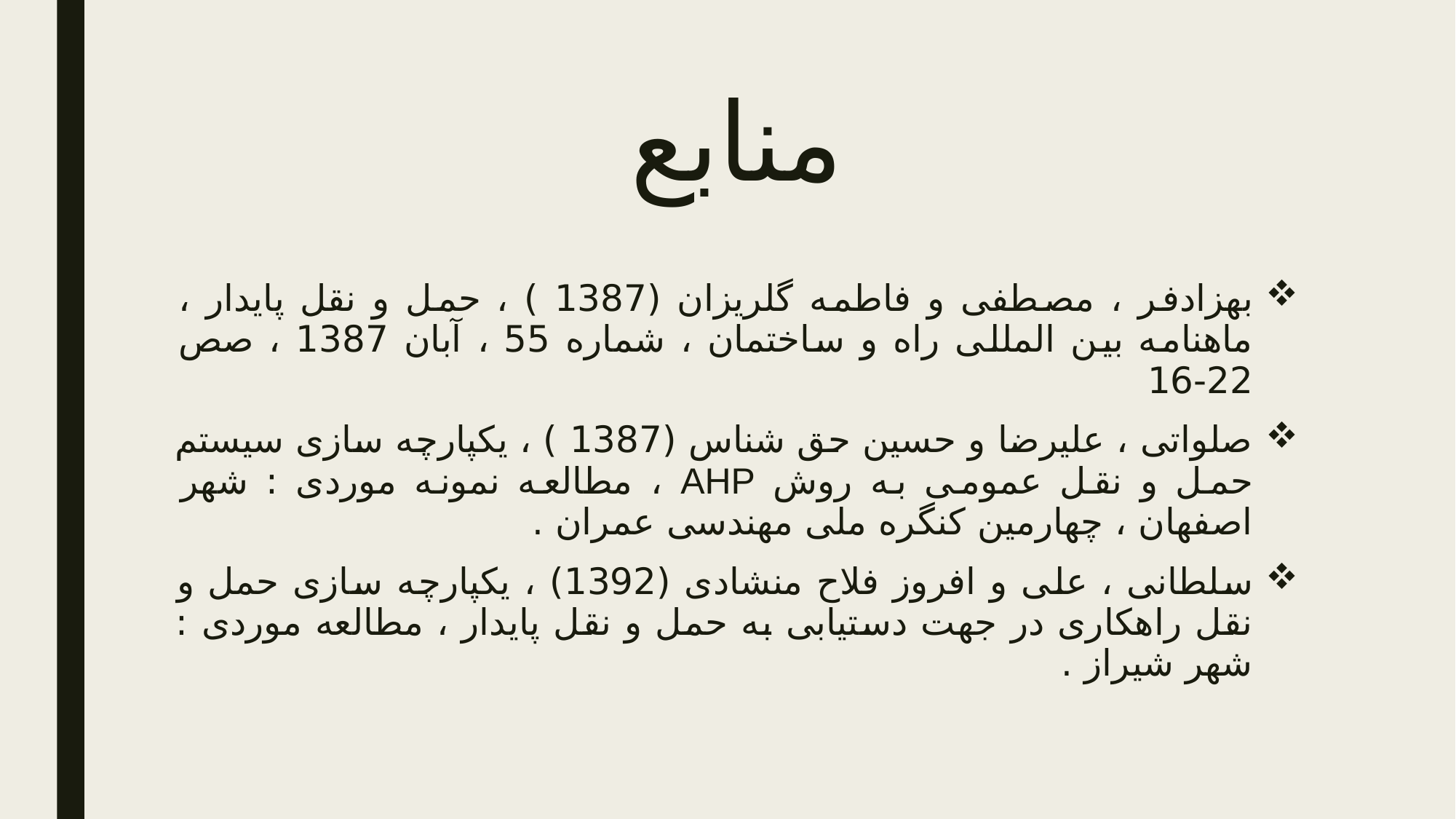

# منابع
بهزادفر ، مصطفی و فاطمه گلریزان (1387 ) ، حمل و نقل پایدار ، ماهنامه بین المللی راه و ساختمان ، شماره 55 ، آبان 1387 ، صص 22-16
صلواتی ، علیرضا و حسین حق شناس (1387 ) ، یکپارچه سازی سیستم حمل و نقل عمومی به روش AHP ، مطالعه نمونه موردی : شهر اصفهان ، چهارمین کنگره ملی مهندسی عمران .
سلطانی ، علی و افروز فلاح منشادی (1392) ، یکپارچه سازی حمل و نقل راهکاری در جهت دستیابی به حمل و نقل پایدار ، مطالعه موردی : شهر شیراز .